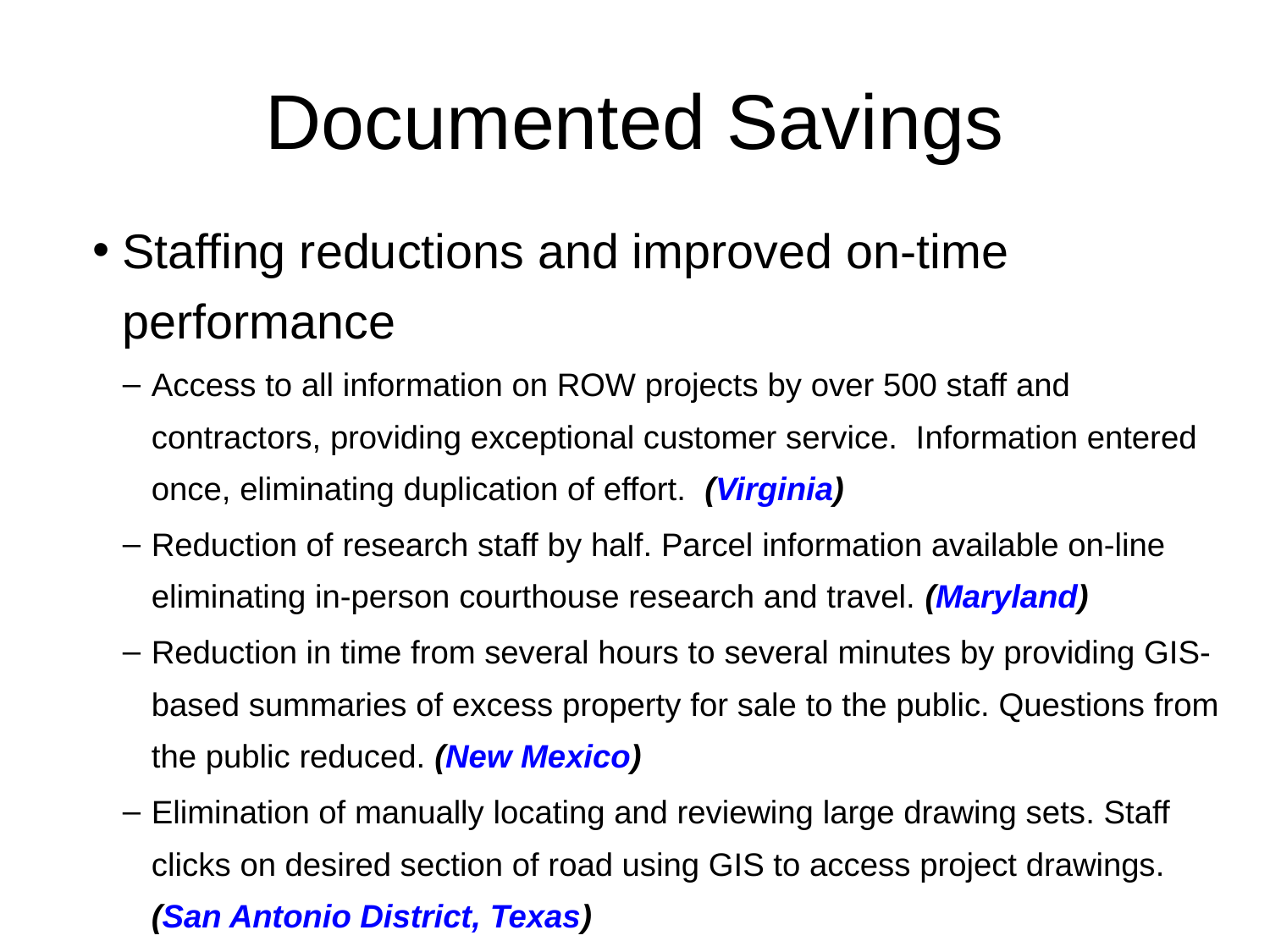

# Documented Savings
Staffing reductions and improved on-time performance
Access to all information on ROW projects by over 500 staff and contractors, providing exceptional customer service.  Information entered once, eliminating duplication of effort.  (Virginia)
Reduction of research staff by half. Parcel information available on-line eliminating in-person courthouse research and travel. (Maryland)
Reduction in time from several hours to several minutes by providing GIS-based summaries of excess property for sale to the public. Questions from the public reduced. (New Mexico)
Elimination of manually locating and reviewing large drawing sets. Staff clicks on desired section of road using GIS to access project drawings. (San Antonio District, Texas)